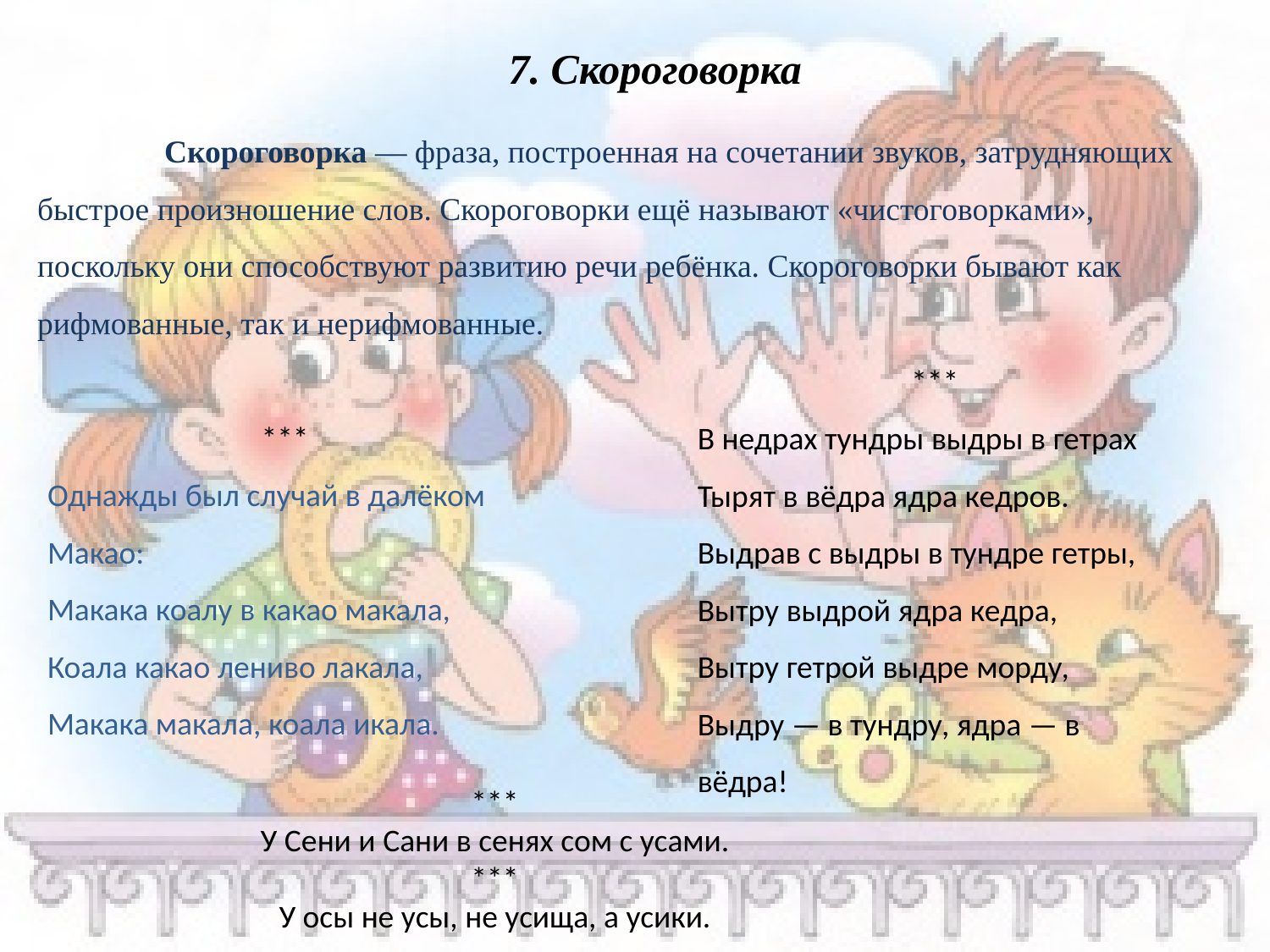

7. Скороговорка
	Скороговорка — фраза, построенная на сочетании звуков, затрудняющих быстрое произношение слов. Скороговорки ещё называют «чистоговорками», поскольку они способствуют развитию речи ребёнка. Скороговорки бывают как рифмованные, так и нерифмованные.
***
В недрах тундры выдры в гетрах
Тырят в вёдра ядра кедров.
Выдрав с выдры в тундре гетры,
Вытру выдрой ядра кедра,
Вытру гетрой выдре морду,
Выдру — в тундру, ядра — в вёдра!
***
Однажды был случай в далёком Макао:
Макака коалу в какао макала,
Коала какао лениво лакала,
Макака макала, коала икала.
***
У Сени и Сани в сенях сом с усами.
***
У осы не усы, не усища, а усики.